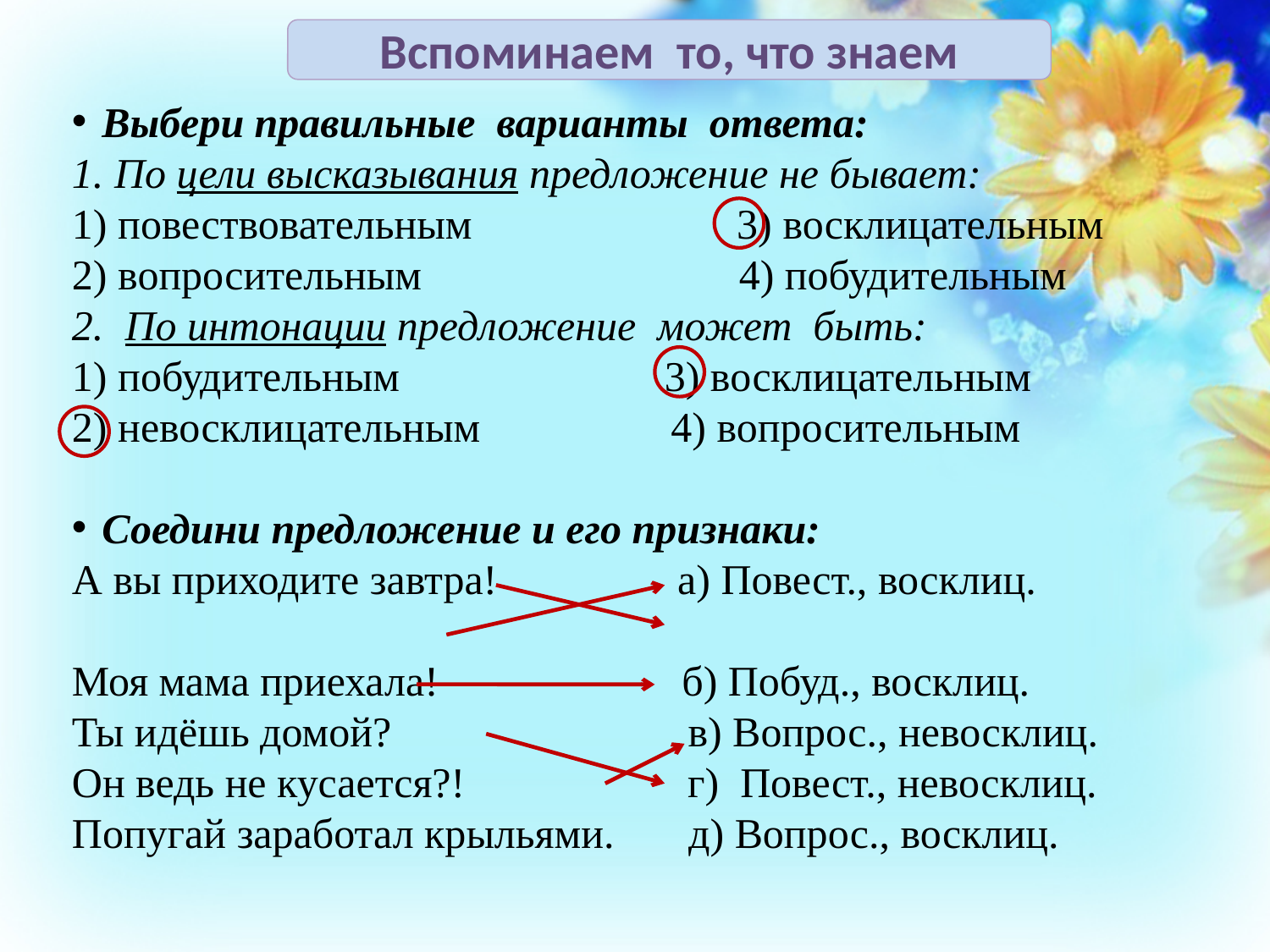

Вспоминаем  то, что знаем
Выбери правильные  варианты  ответа:
1. По цели высказывания предложение не бывает:
1) повествовательным                         3) восклицательным
2) вопросительным                              4) побудительным
2.  По интонации предложение  может  быть:
1) побудительным                         3) восклицательным
2) невосклицательным                  4) вопросительным

Соедини предложение и его признаки:
А вы приходите завтра!                 а) Повест., восклиц.
Моя мама приехала!                       б) Побуд., восклиц.
Ты идёшь домой?                            в) Вопрос., невосклиц.
Он ведь не кусается?!                     г)  Повест., невосклиц.
Попугай заработал крыльями.       д) Вопрос., восклиц.